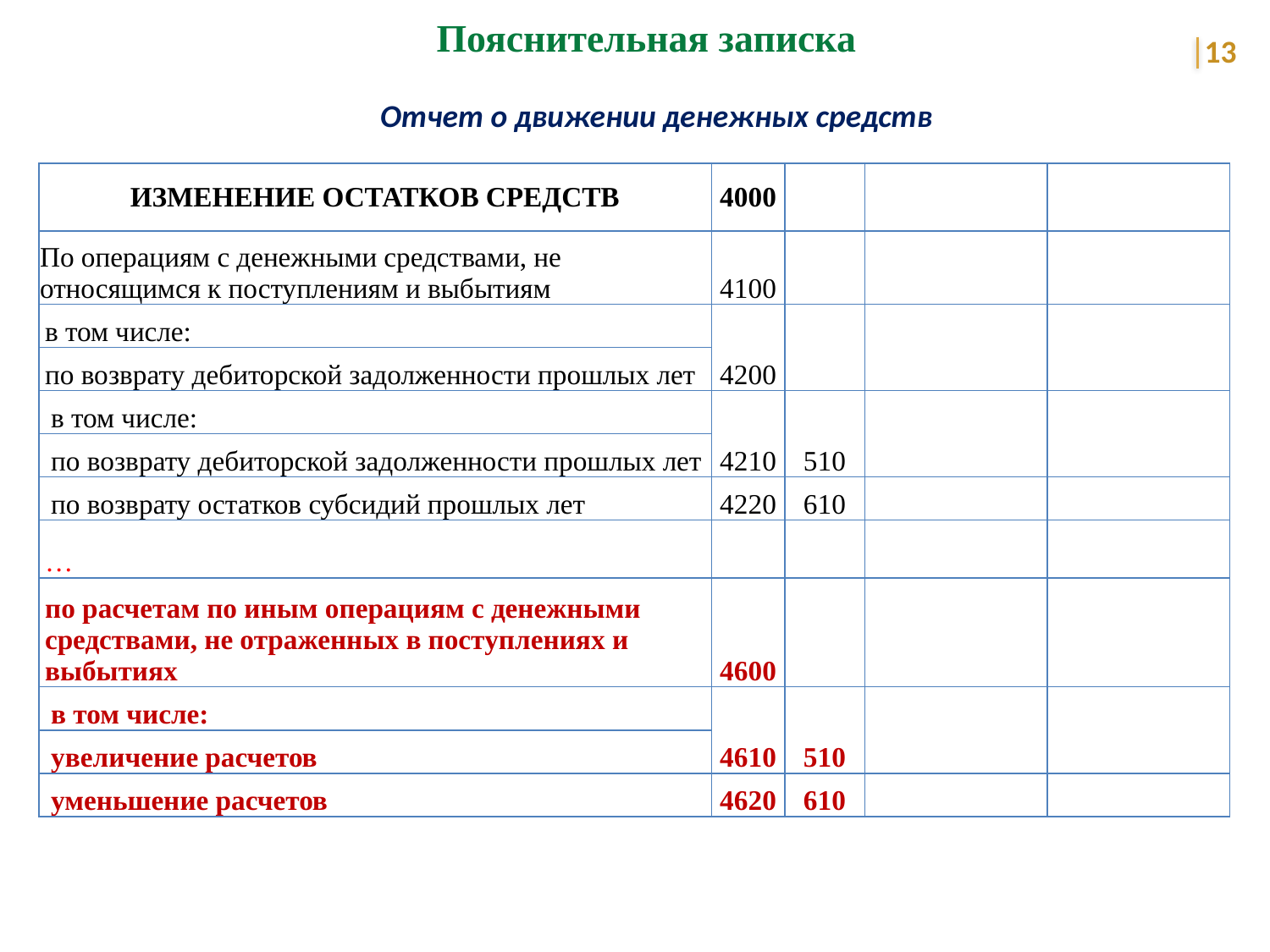

Пояснительная записка
13
Отчет о движении денежных средств
| ИЗМЕНЕНИЕ ОСТАТКОВ СРЕДСТВ | 4000 |  |  |  |
| --- | --- | --- | --- | --- |
| По операциям с денежными средствами, не относящимся к поступлениям и выбытиям | 4100 |  |  |  |
| в том числе: | 4200 |  |  |  |
| по возврату дебиторской задолженности прошлых лет |  |  |  |  |
| в том числе: | 4210 | 510 |  |  |
| по возврату дебиторской задолженности прошлых лет |  |  |  |  |
| по возврату остатков субсидий прошлых лет | 4220 | 610 |  |  |
| … |  |  |  |  |
| по расчетам по иным операциям с денежными средствами, не отраженных в поступлениях и выбытиях | 4600 |  |  |  |
| в том числе: | 4610 | 510 |  |  |
| увеличение расчетов |  |  |  |  |
| уменьшение расчетов | 4620 | 610 |  |  |